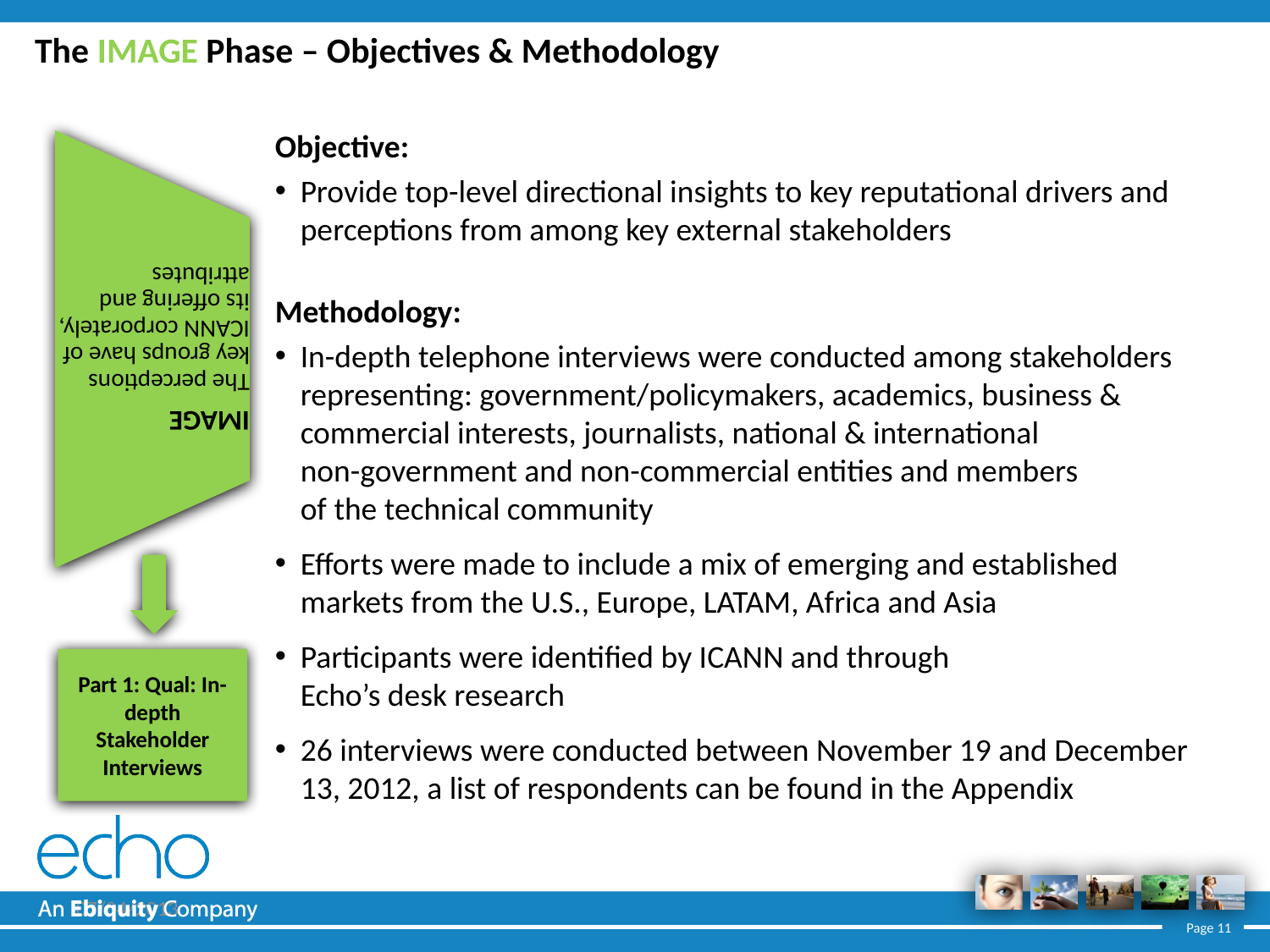

The IMAGE Phase – Objectives & Methodology
Objective:
Provide top-level directional insights to key reputational drivers and perceptions from among key external stakeholders
Methodology:
In-depth telephone interviews were conducted among stakeholders representing: government/policymakers, academics, business & commercial interests, journalists, national & international
non-government and non-commercial entities and members
of the technical community
Efforts were made to include a mix of emerging and established markets from the U.S., Europe, LATAM, Africa and Asia
Participants were identified by ICANN and through
Echo’s desk research
26 interviews were conducted between November 19 and December 13, 2012, a list of respondents can be found in the Appendix

IMAGE
The perceptions key groups have of ICANN corporately, its offering and attributes

Part 1: Qual: In-depth Stakeholder Interviews